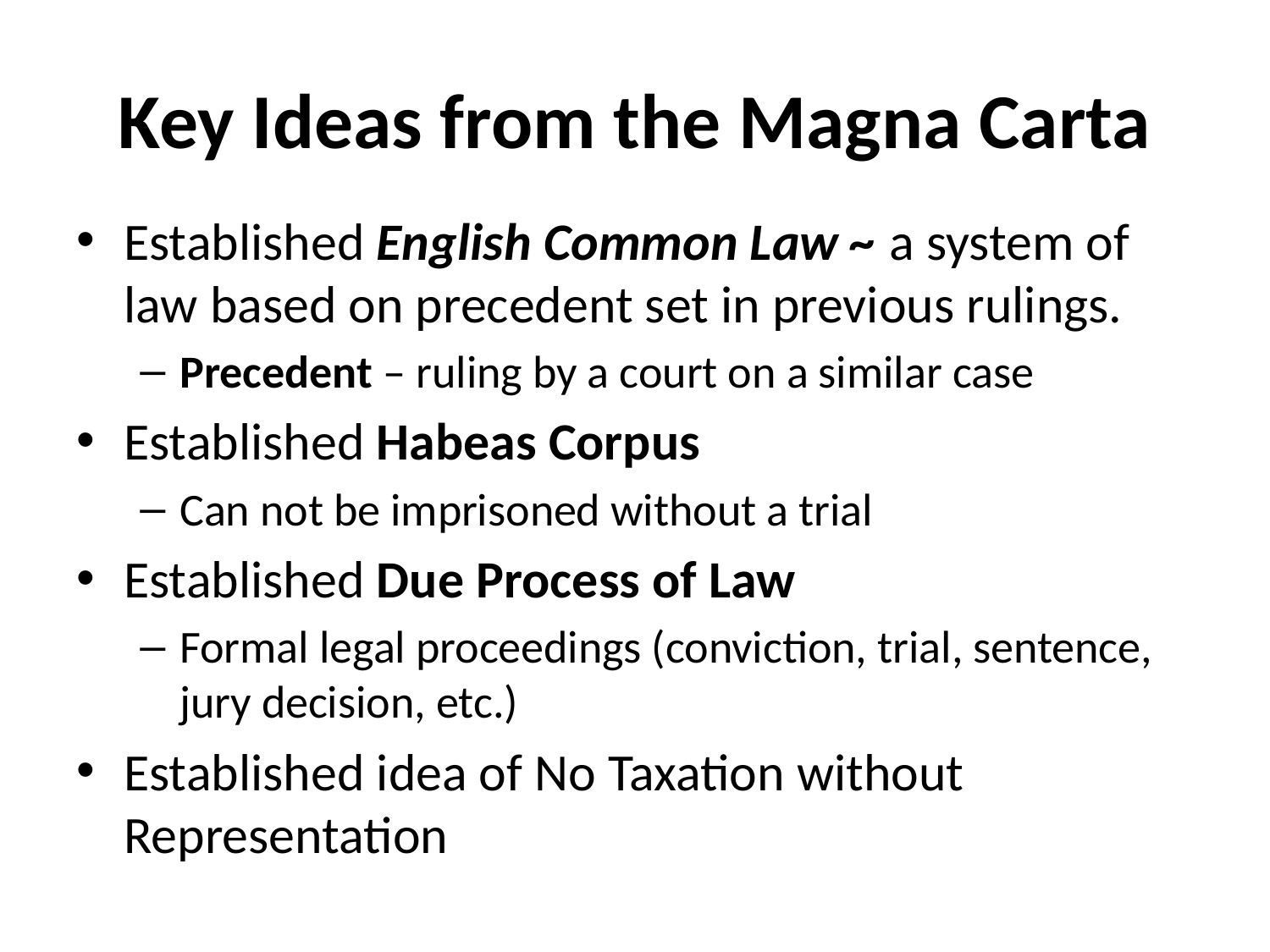

# Key Ideas from the Magna Carta
Established English Common Law ~ a system of law based on precedent set in previous rulings.
Precedent – ruling by a court on a similar case
Established Habeas Corpus
Can not be imprisoned without a trial
Established Due Process of Law
Formal legal proceedings (conviction, trial, sentence, jury decision, etc.)
Established idea of No Taxation without Representation